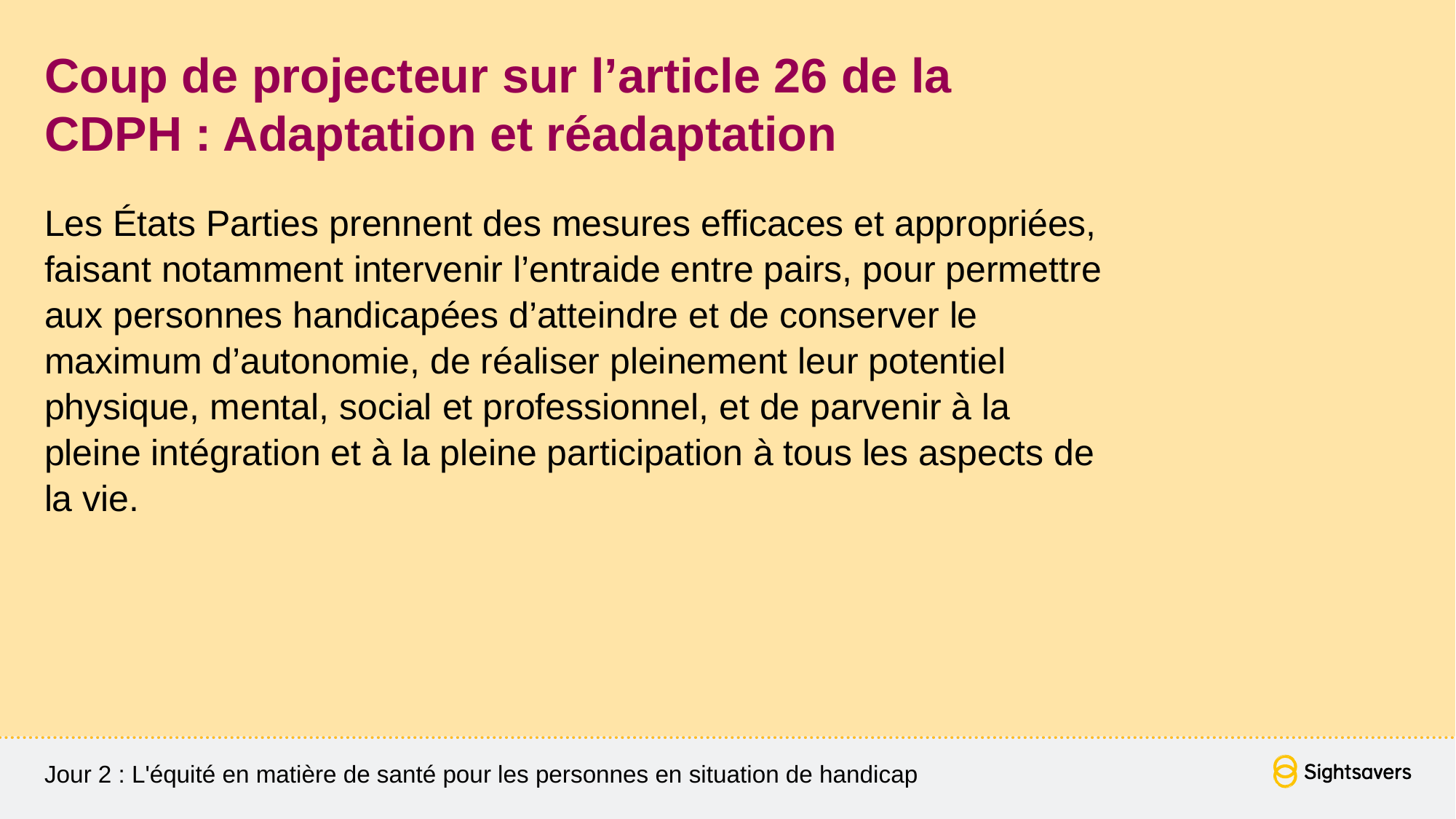

# Coup de projecteur sur l’article 26 de la CDPH : Adaptation et réadaptation
Les États Parties prennent des mesures efficaces et appropriées, faisant notamment intervenir l’entraide entre pairs, pour permettre aux personnes handicapées d’atteindre et de conserver le maximum d’autonomie, de réaliser pleinement leur potentiel physique, mental, social et professionnel, et de parvenir à la pleine intégration et à la pleine participation à tous les aspects de la vie.
Jour 2 : L'équité en matière de santé pour les personnes en situation de handicap